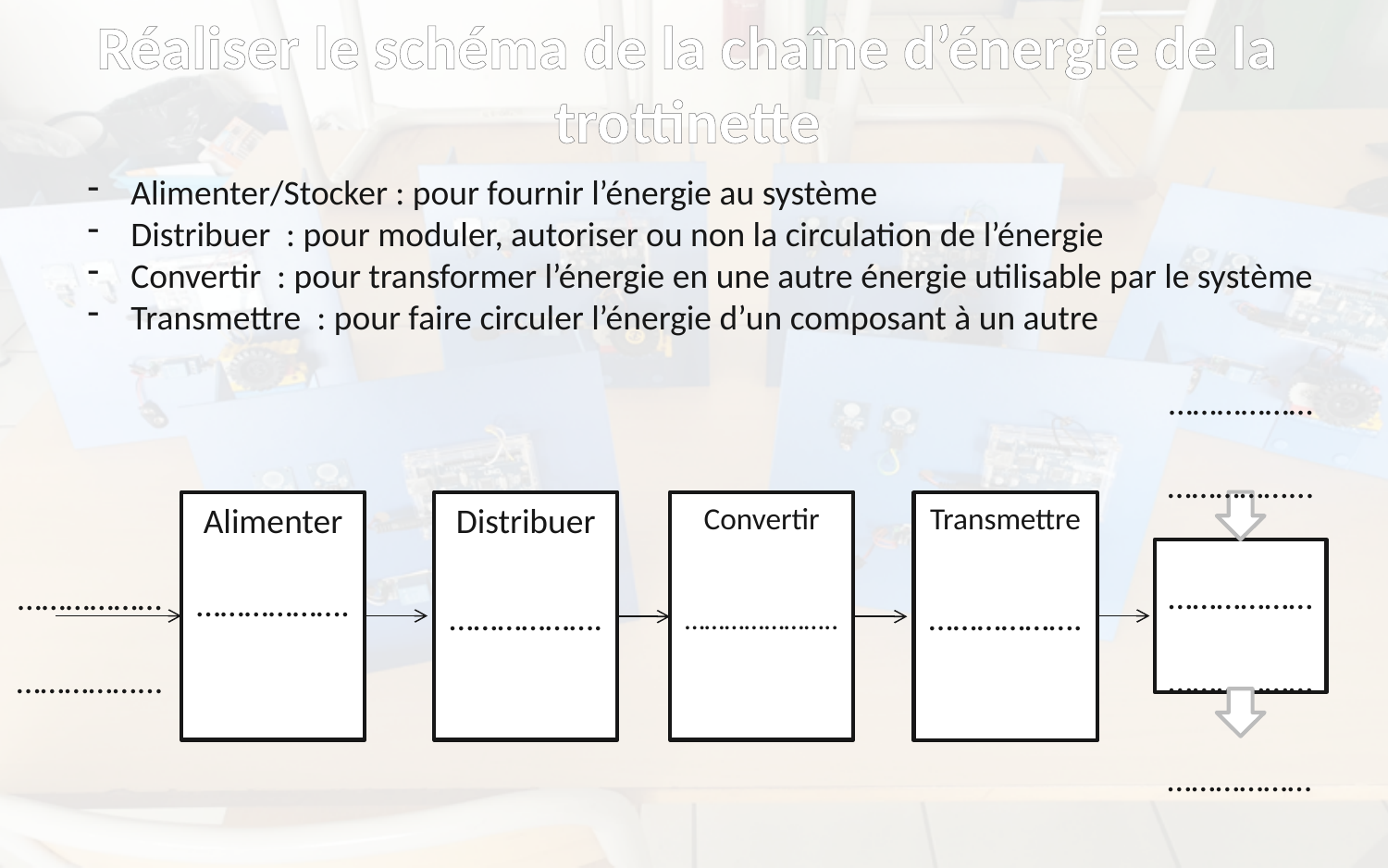

Réaliser le schéma de la chaîne d’énergie de la trottinette
Alimenter/Stocker : pour fournir l’énergie au système
Distribuer  : pour moduler, autoriser ou non la circulation de l’énergie
Convertir  : pour transformer l’énergie en une autre énergie utilisable par le système
Transmettre  : pour faire circuler l’énergie d’un composant à un autre
……………………………...
Convertir

…………………..

Distribuer

……………….
Alimenter

……………….
Transmettre

……………….
……………………………...
………………………………

……………………………...